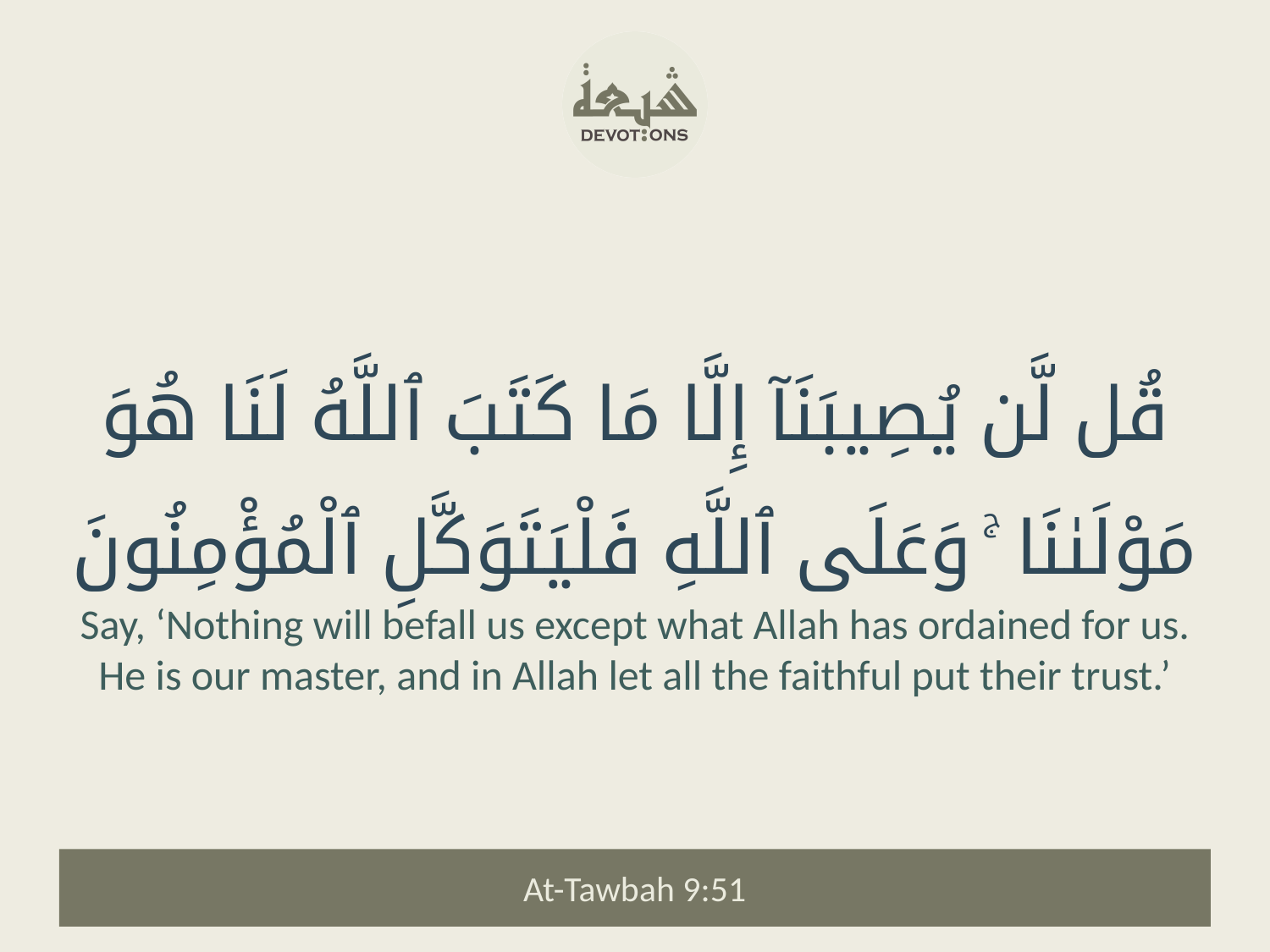

قُل لَّن يُصِيبَنَآ إِلَّا مَا كَتَبَ ٱللَّهُ لَنَا هُوَ مَوْلَىٰنَا ۚ وَعَلَى ٱللَّهِ فَلْيَتَوَكَّلِ ٱلْمُؤْمِنُونَ
Say, ‘Nothing will befall us except what Allah has ordained for us. He is our master, and in Allah let all the faithful put their trust.’
At-Tawbah 9:51